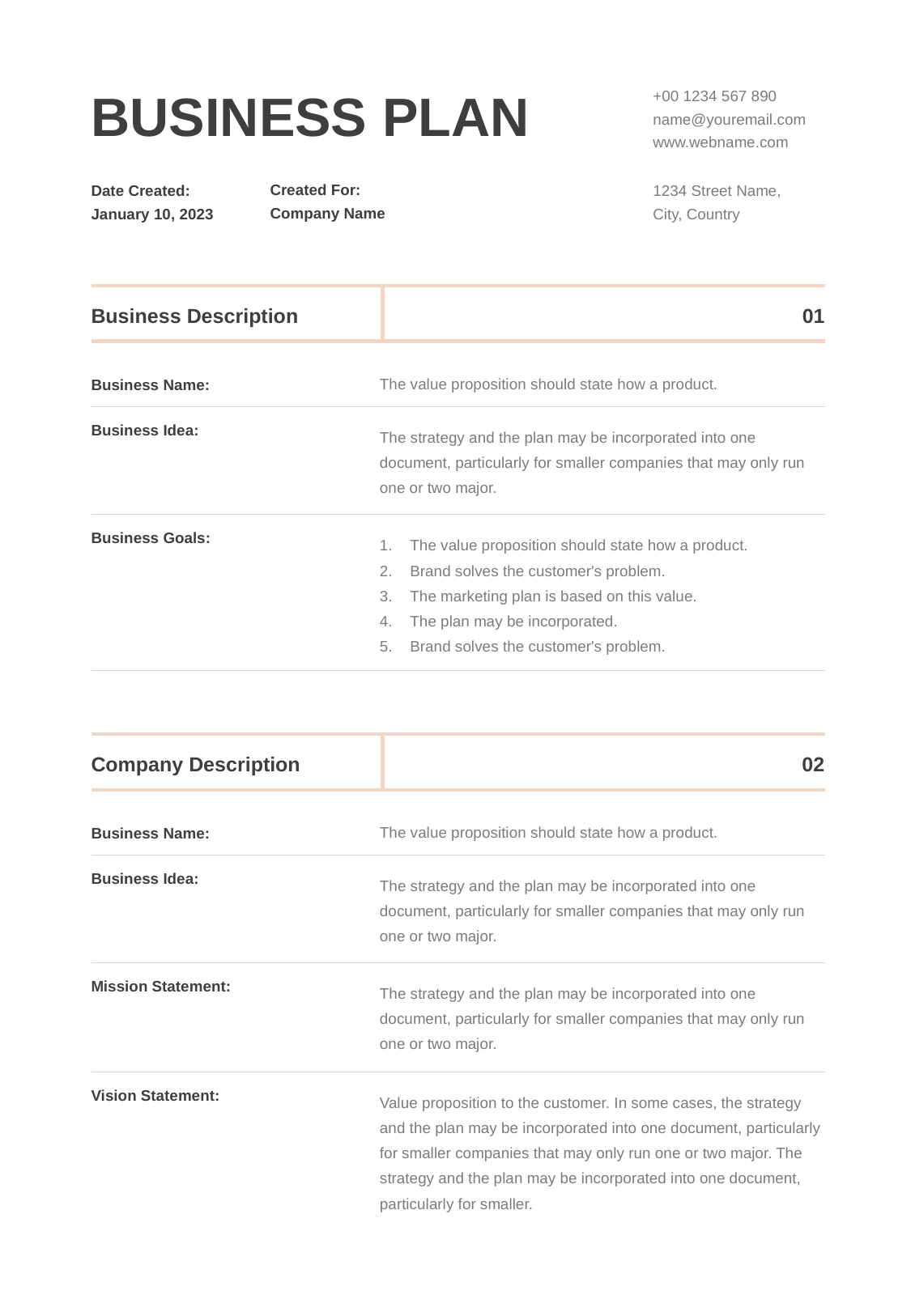

+00 1234 567 890
name@youremail.com
www.webname.com
BUSINESS PLAN
Created For: Company Name
Date Created: January 10, 2023
1234 Street Name,
City, Country
Business Description
01
The value proposition should state how a product.
Business Name:
Business Idea:
The strategy and the plan may be incorporated into one document, particularly for smaller companies that may only run one or two major.
Business Goals:
The value proposition should state how a product.
Brand solves the customer's problem.
The marketing plan is based on this value.
The plan may be incorporated.
Brand solves the customer's problem.
Company Description
02
The value proposition should state how a product.
Business Name:
Business Idea:
The strategy and the plan may be incorporated into one document, particularly for smaller companies that may only run one or two major.
Mission Statement:
The strategy and the plan may be incorporated into one document, particularly for smaller companies that may only run one or two major.
Vision Statement:
Value proposition to the customer. In some cases, the strategy and the plan may be incorporated into one document, particularly for smaller companies that may only run one or two major. The strategy and the plan may be incorporated into one document, particularly for smaller.